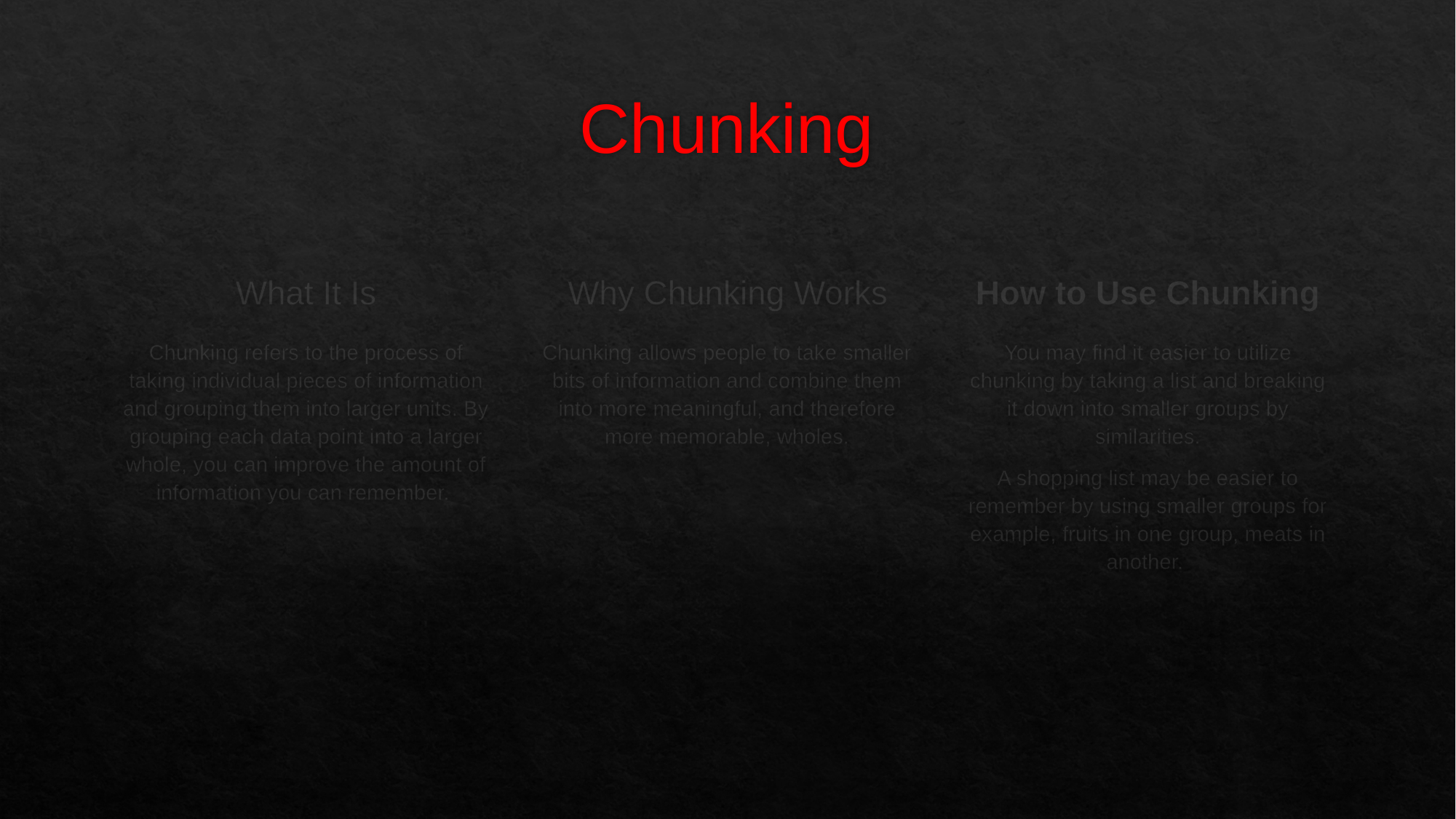

# Chunking
Why Chunking Works
What It Is
How to Use Chunking
You may find it easier to utilize chunking by taking a list and breaking it down into smaller groups by similarities.
A shopping list may be easier to remember by using smaller groups for example, fruits in one group, meats in another.
Chunking refers to the process of taking individual pieces of information and grouping them into larger units. By grouping each data point into a larger whole, you can improve the amount of information you can remember.
Chunking allows people to take smaller bits of information and combine them into more meaningful, and therefore more memorable, wholes.